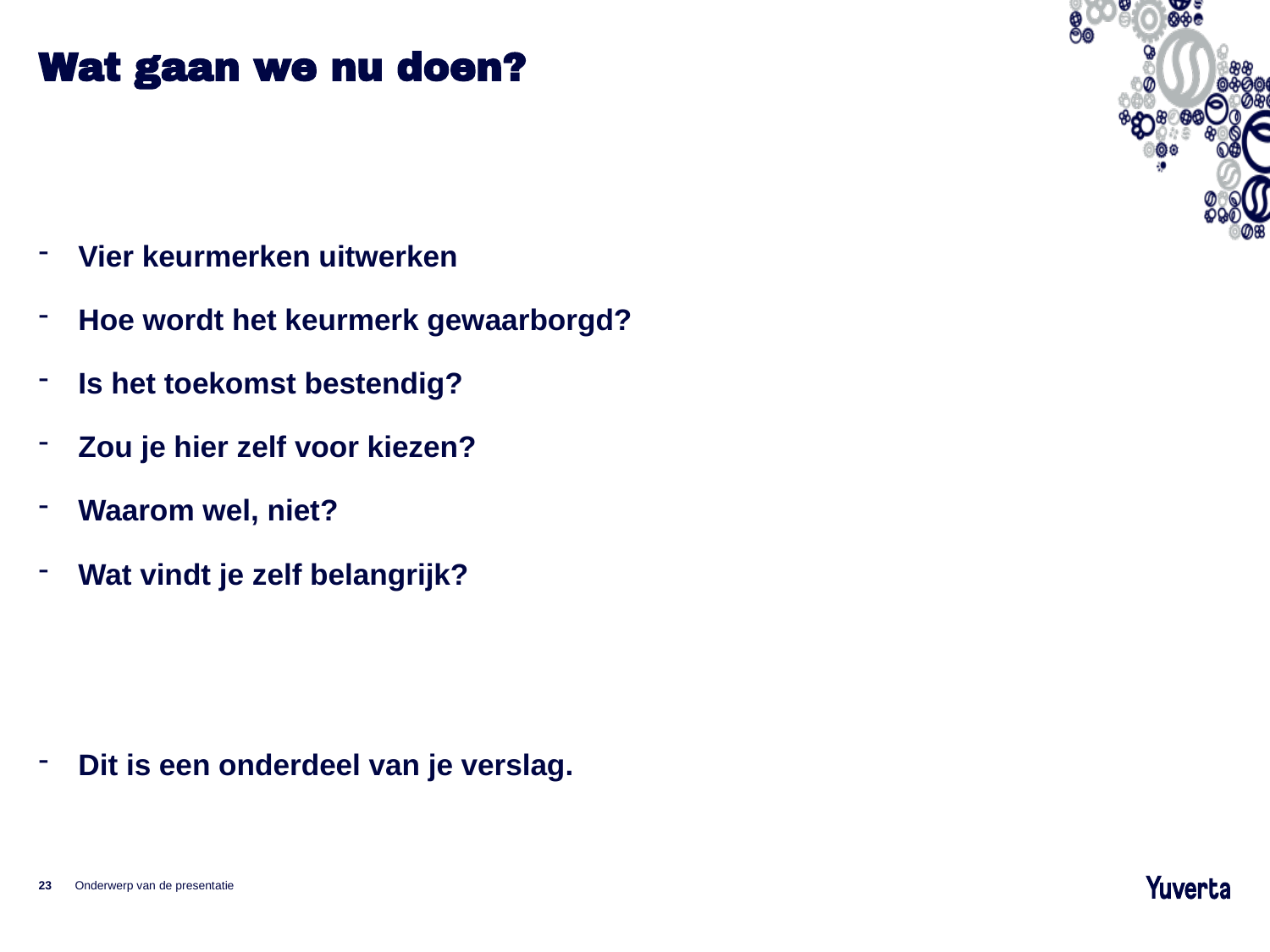

# Wat gaan we nu doen?
Vier keurmerken uitwerken
Hoe wordt het keurmerk gewaarborgd?
Is het toekomst bestendig?
Zou je hier zelf voor kiezen?
Waarom wel, niet?
Wat vindt je zelf belangrijk?

Dit is een onderdeel van je verslag.
23
Onderwerp van de presentatie
14-3-2024